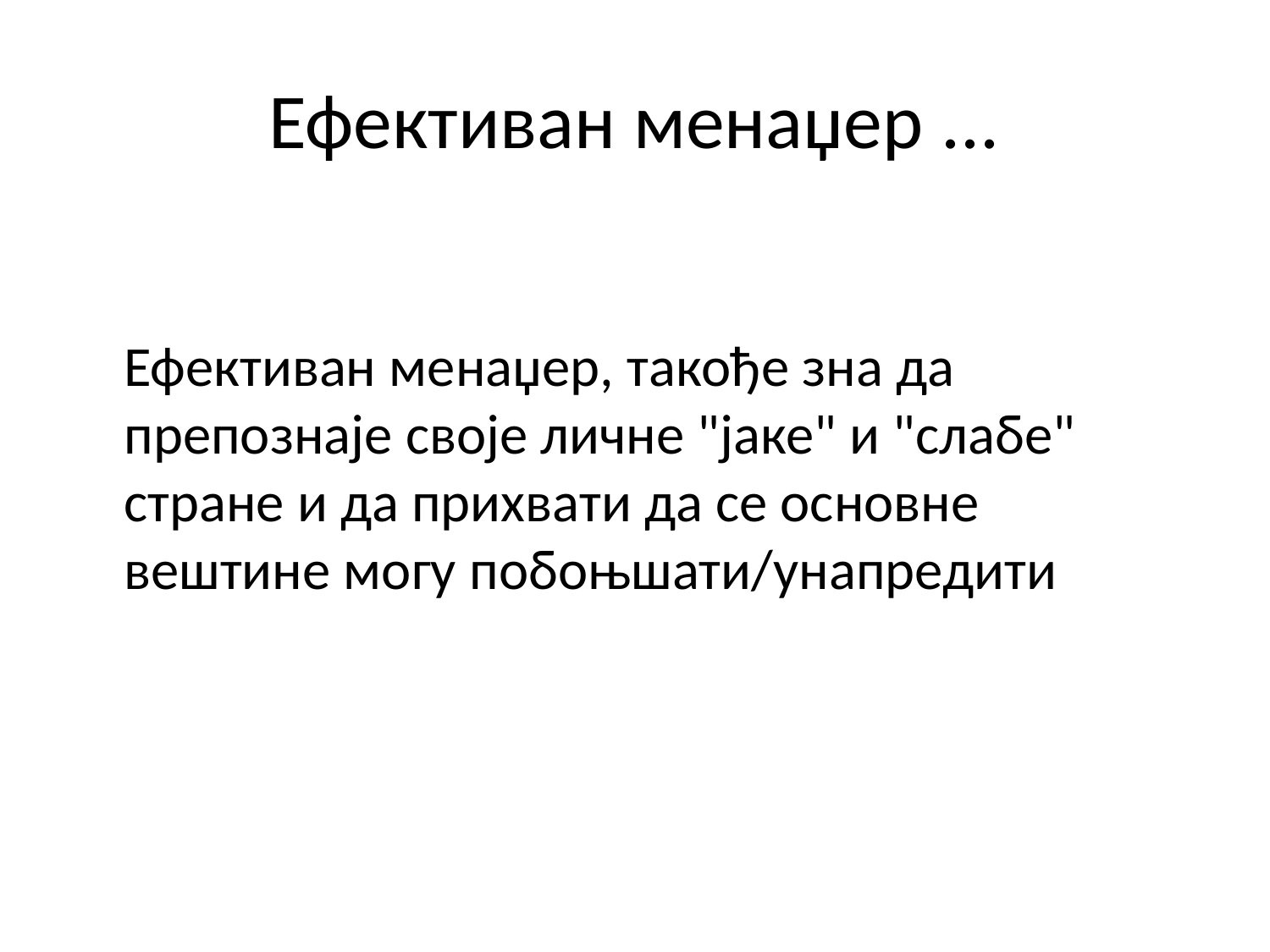

# Ефективан менаџер ...
	Ефективан менаџер, такође зна да препознаје своје личне "јаке" и "слабе" стране и да прихвати да се основне вештине могу побоњшати/унапредити